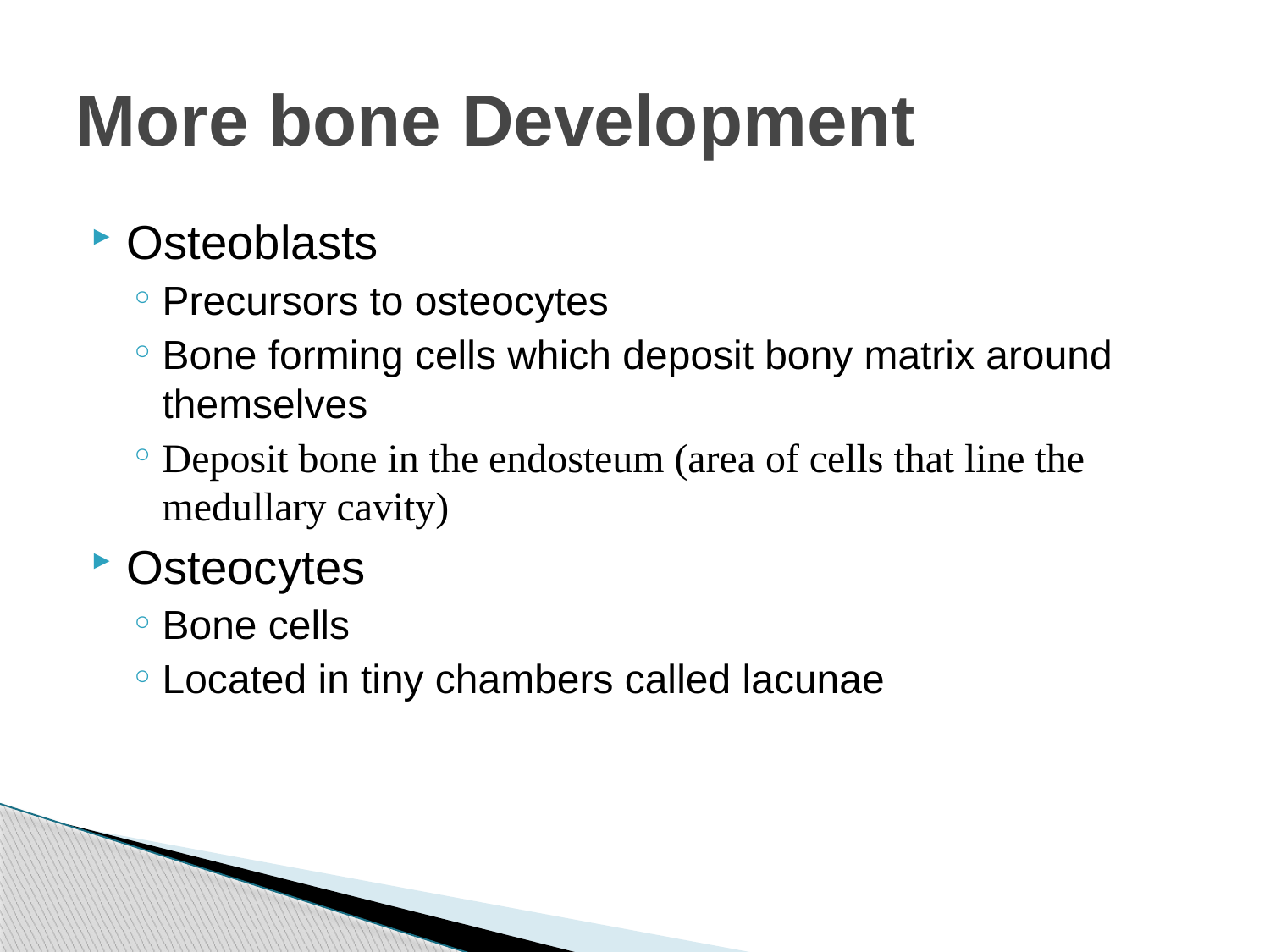

# More bone Development
Osteoblasts
Precursors to osteocytes
Bone forming cells which deposit bony matrix around themselves
Deposit bone in the endosteum (area of cells that line the medullary cavity)
Osteocytes
Bone cells
Located in tiny chambers called lacunae